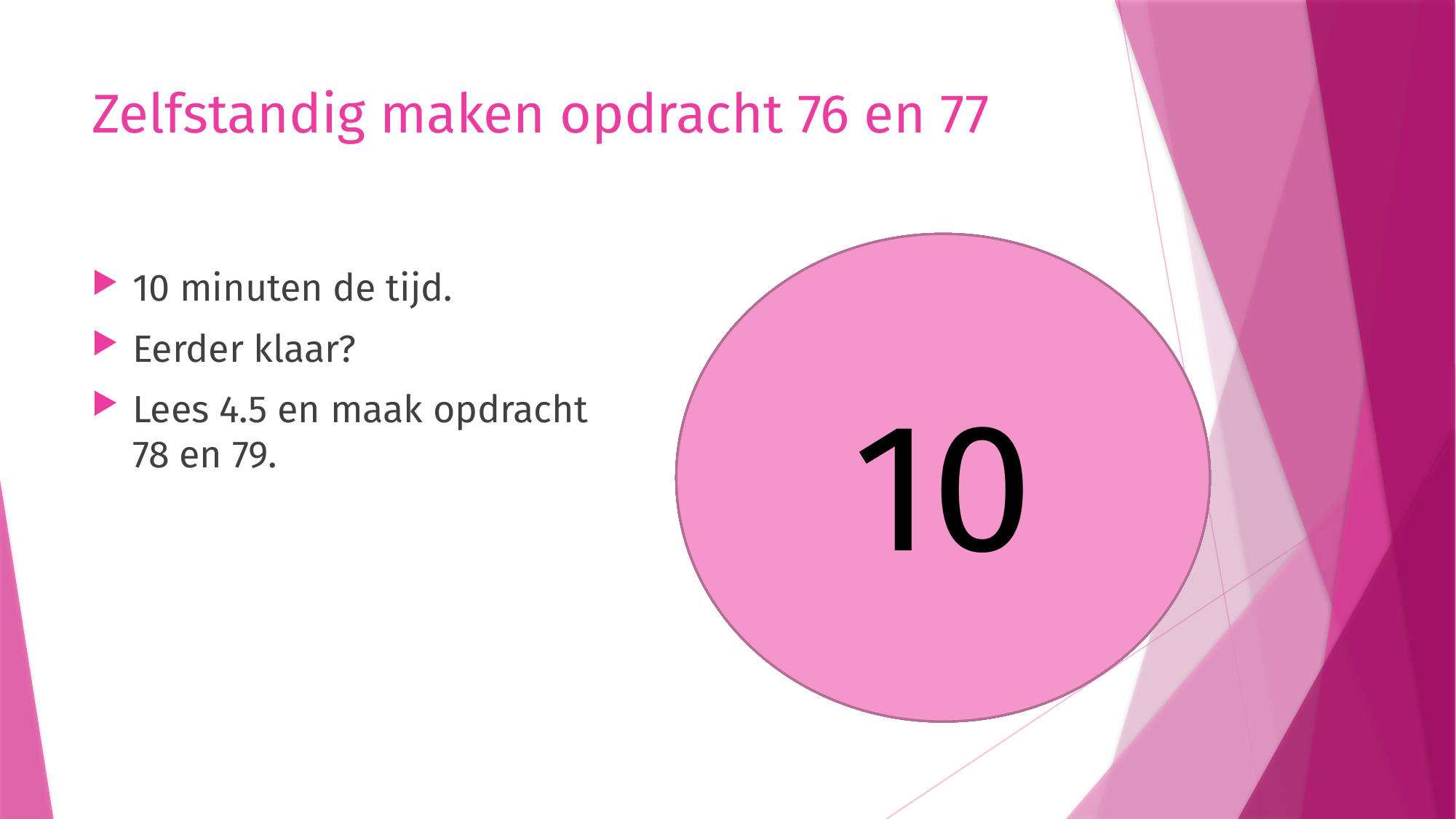

# Zelfstandig maken opdracht 76 en 77
10
9
8
5
6
7
4
3
1
2
10 minuten de tijd.
Eerder klaar?
Lees 4.5 en maak opdracht 78 en 79.